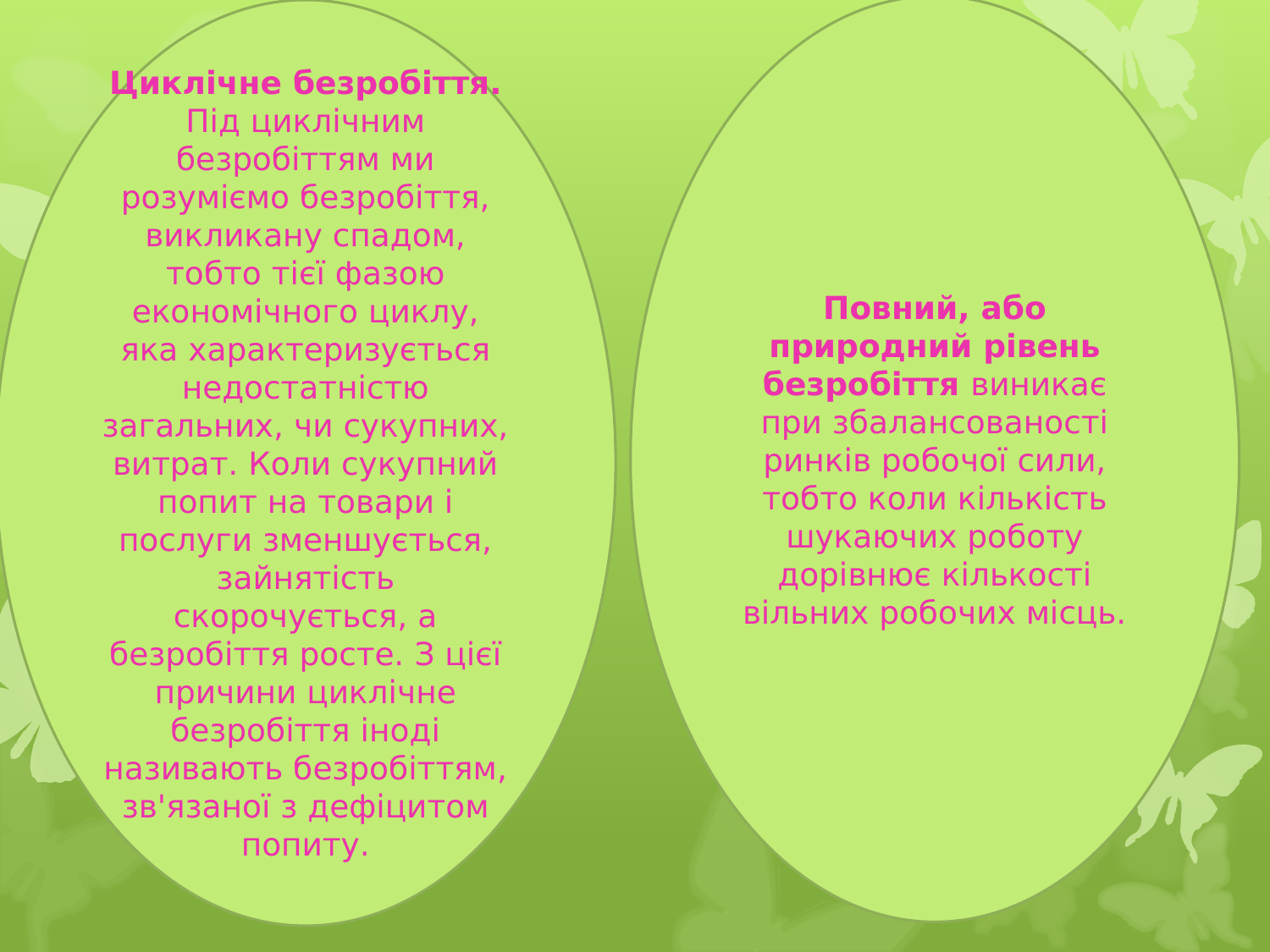

Циклічне безробіття. Під циклічним безробіттям ми розуміємо безробіття, викликану спадом, тобто тієї фазою економічного циклу, яка характеризується недостатністю загальних, чи сукупних, витрат. Коли сукупний попит на товари і послуги зменшується, зайнятість скорочується, а безробіття росте. З цієї причини циклічне безробіття іноді називають безробіттям, зв'язаної з дефіцитом попиту.
Повний, або природний рівень безробіття виникає при збалансованості ринків робочої сили, тобто коли кількість шукаючих роботу дорівнює кількості вільних робочих місць.